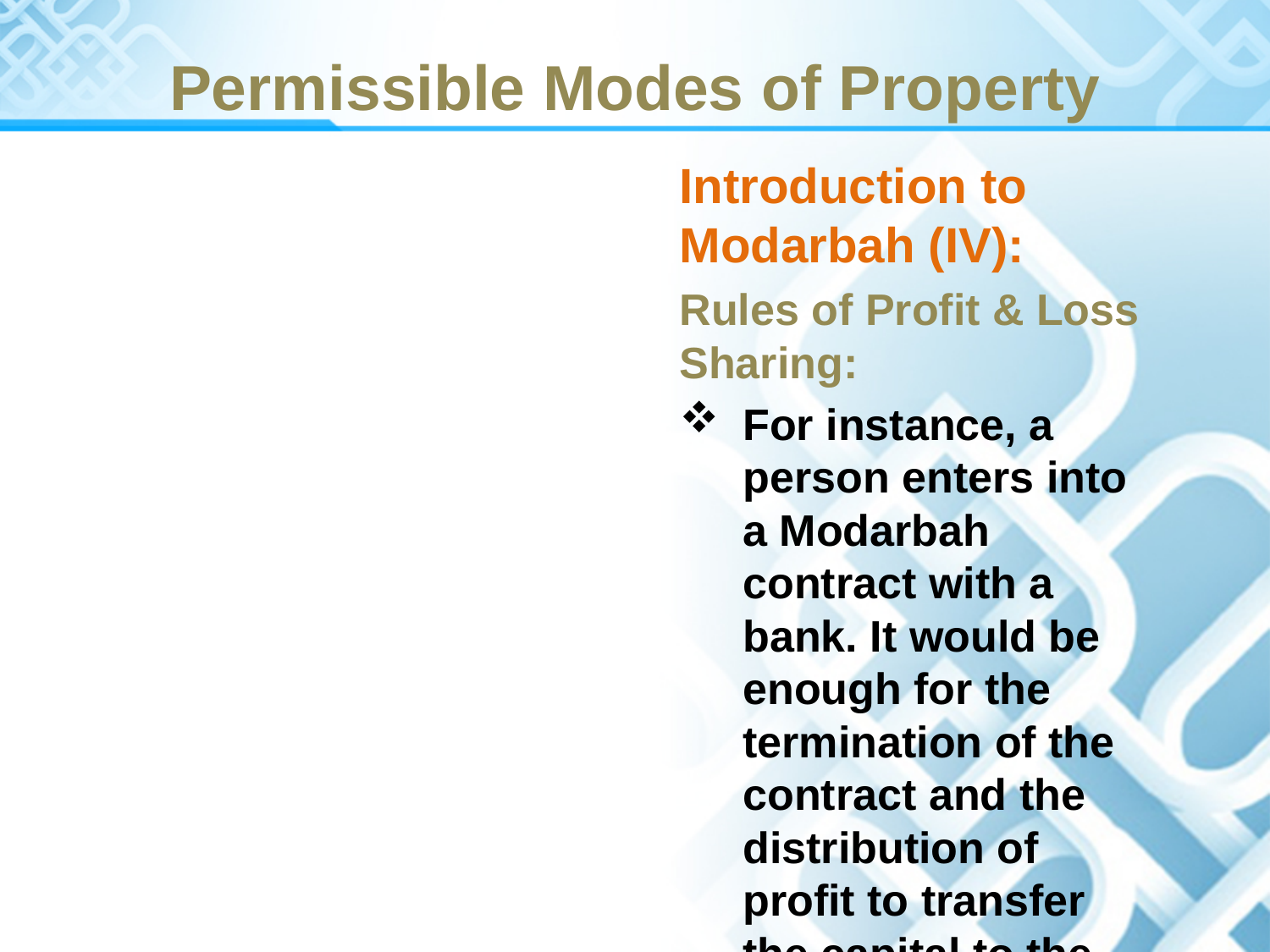

Permissible Modes of Property
Introduction to Modarbah (IV):
Rules of Profit & Loss Sharing:
For instance, a person enters into a Modarbah contract with a bank. It would be enough for the termination of the contract and the distribution of profit to transfer the capital to the account of the Rab-al Mal.